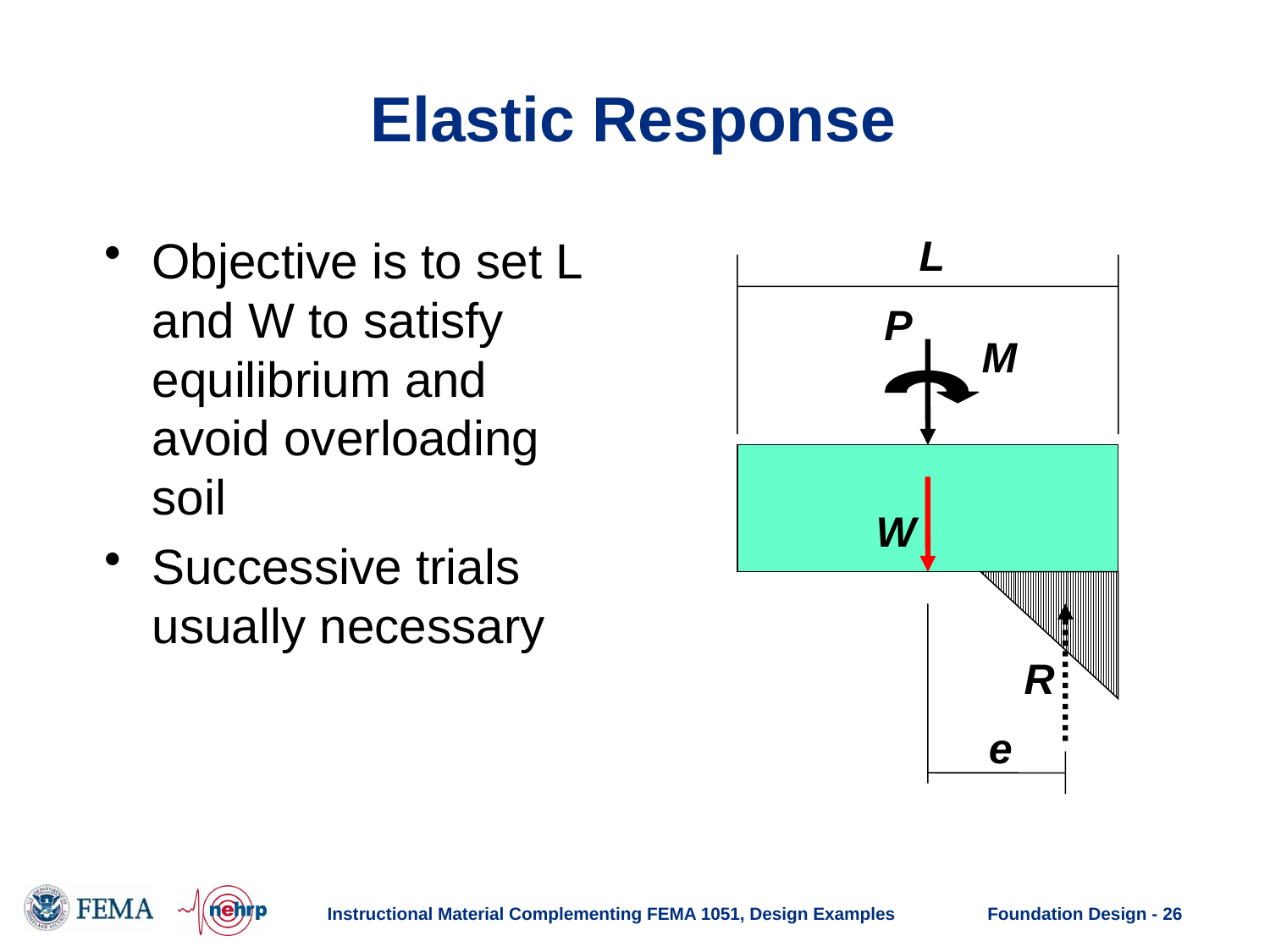

# Elastic Response
Objective is to set L and W to satisfy equilibrium and avoid overloading soil
Successive trials usually necessary
L

P
M

W

R
e

Instructional Material Complementing FEMA 1051, Design Examples
Foundation Design - 26